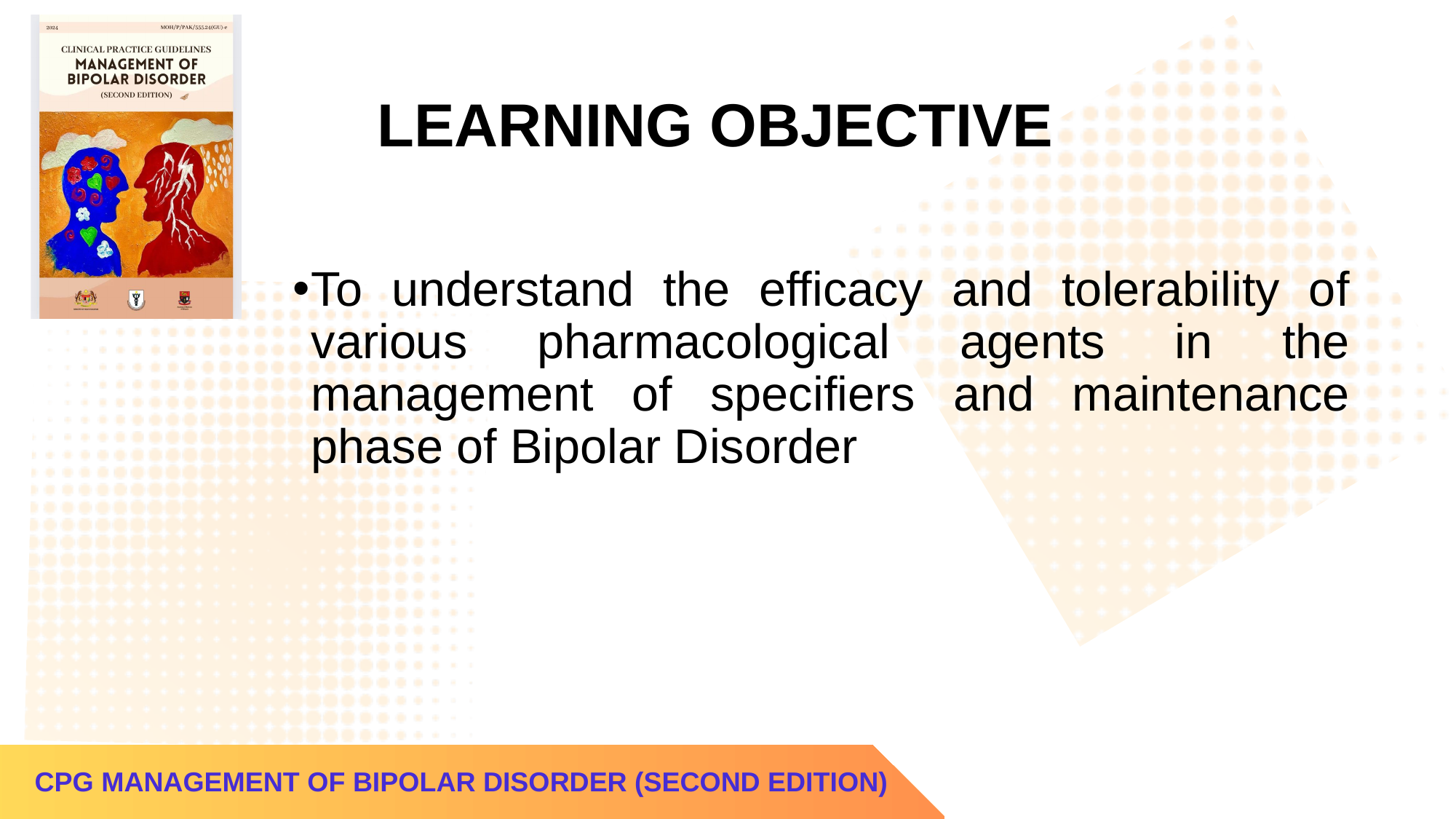

LEARNING OBJECTIVE

To understand the efficacy and tolerability of various pharmacological agents in the management of specifiers and maintenance phase of Bipolar Disorder

CPG MANAGEMENT OF BIPOLAR DISORDER (SECOND EDITION)
CPG MANAGEMENT OF BIPOLAR DISORDER (SECOND EDITION)
CPG MANAGEMENT OF BIPOLAR DISORDER (SECOND EDITION)